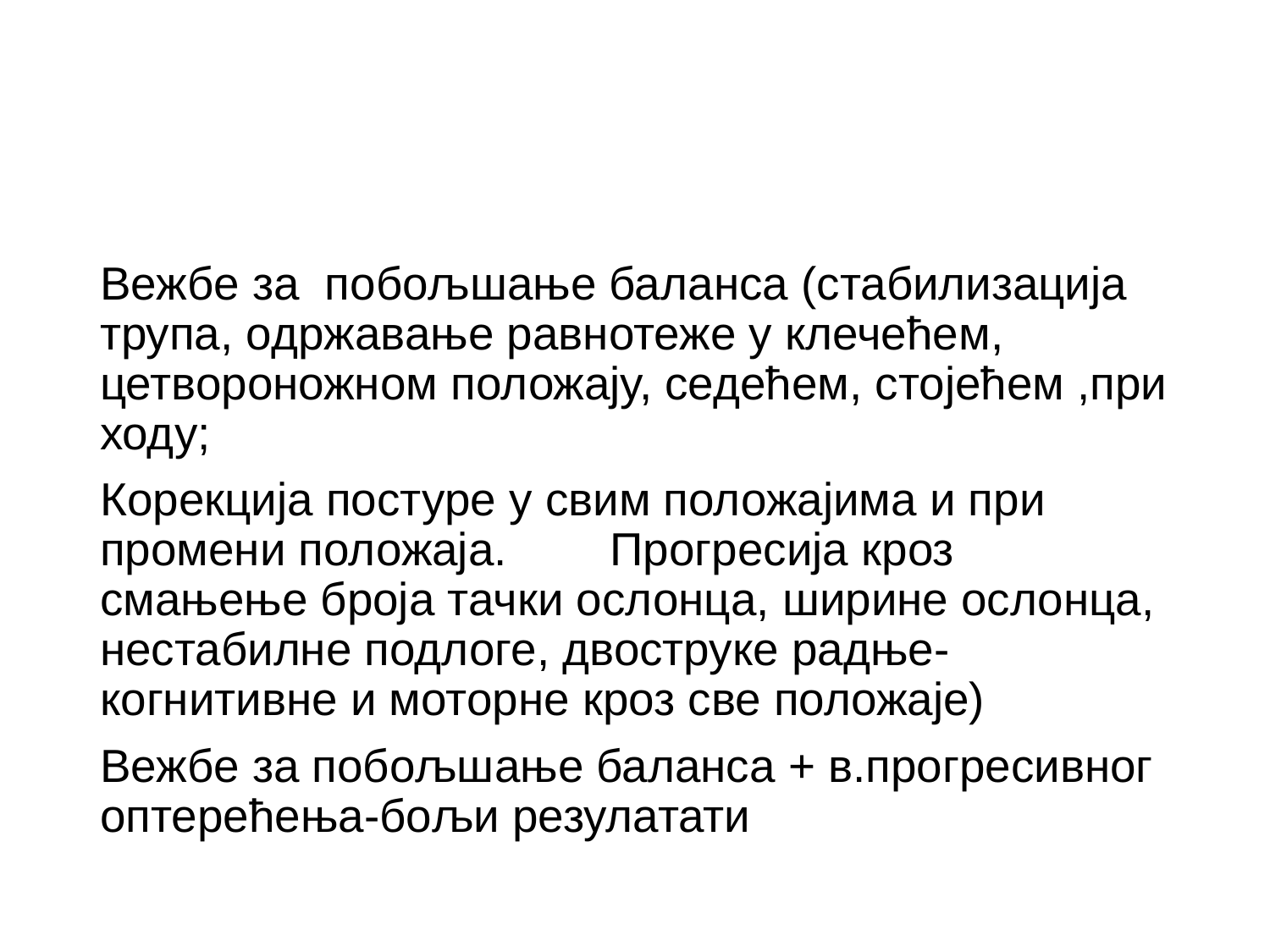

Вежбе за  побољшање баланса (стабилизација трупа, одржавање равнотеже у клечећем, цетвороножном положају, седећем, стојећем ,при ходу;
Корекција постуре у свим положајима и при промени положаја.        Прогресија кроз смањење броја тачки ослонца, ширине ослонца, нестабилне подлоге, двоструке радње-когнитивне и моторне кроз све положаје)
Вежбе за побољшање баланса + в.прогресивног оптерећења-бољи резулатати